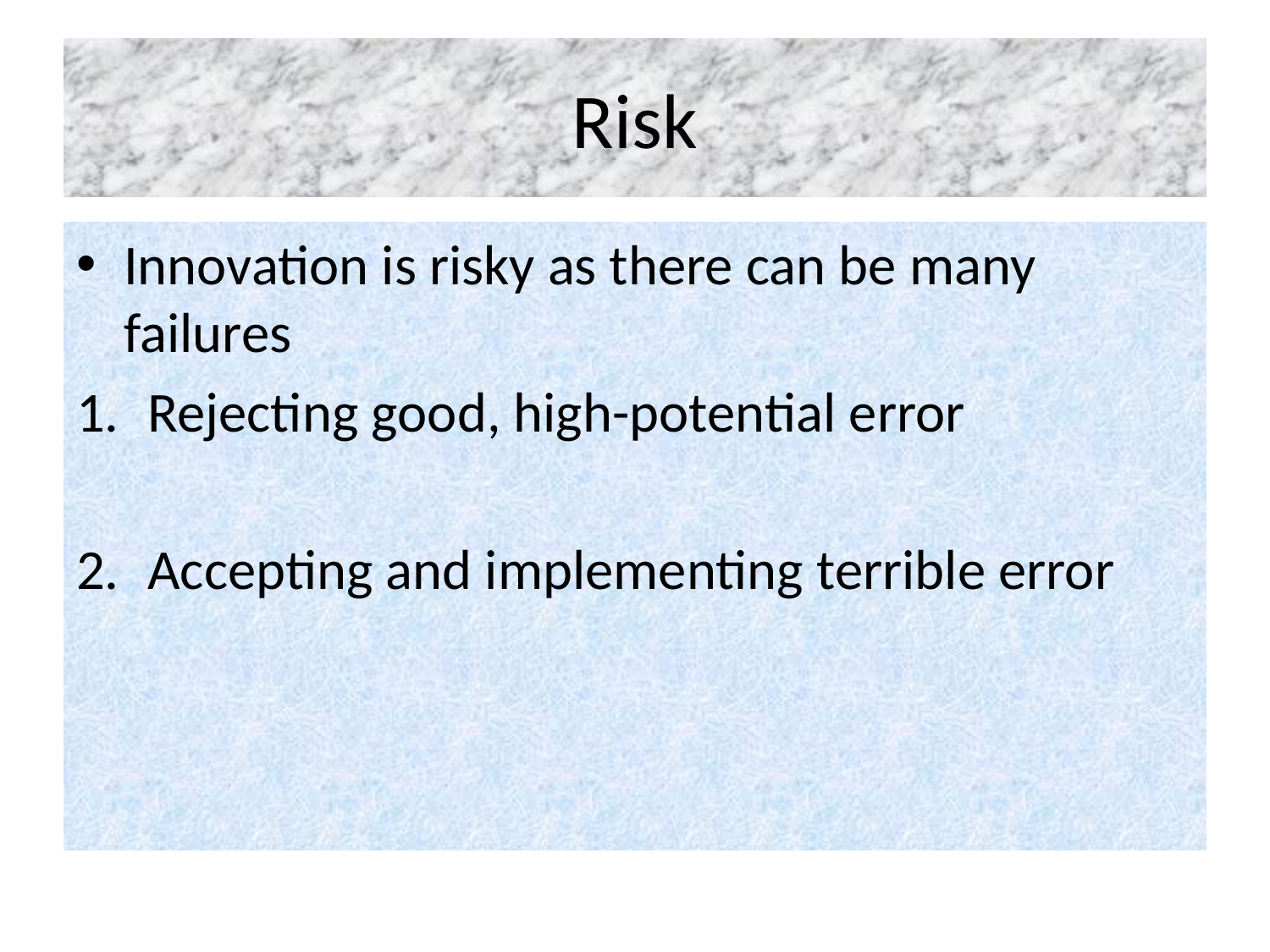

# Risk
Innovation is risky as there can be many failures
Rejecting good, high-potential error

Accepting and implementing terrible error